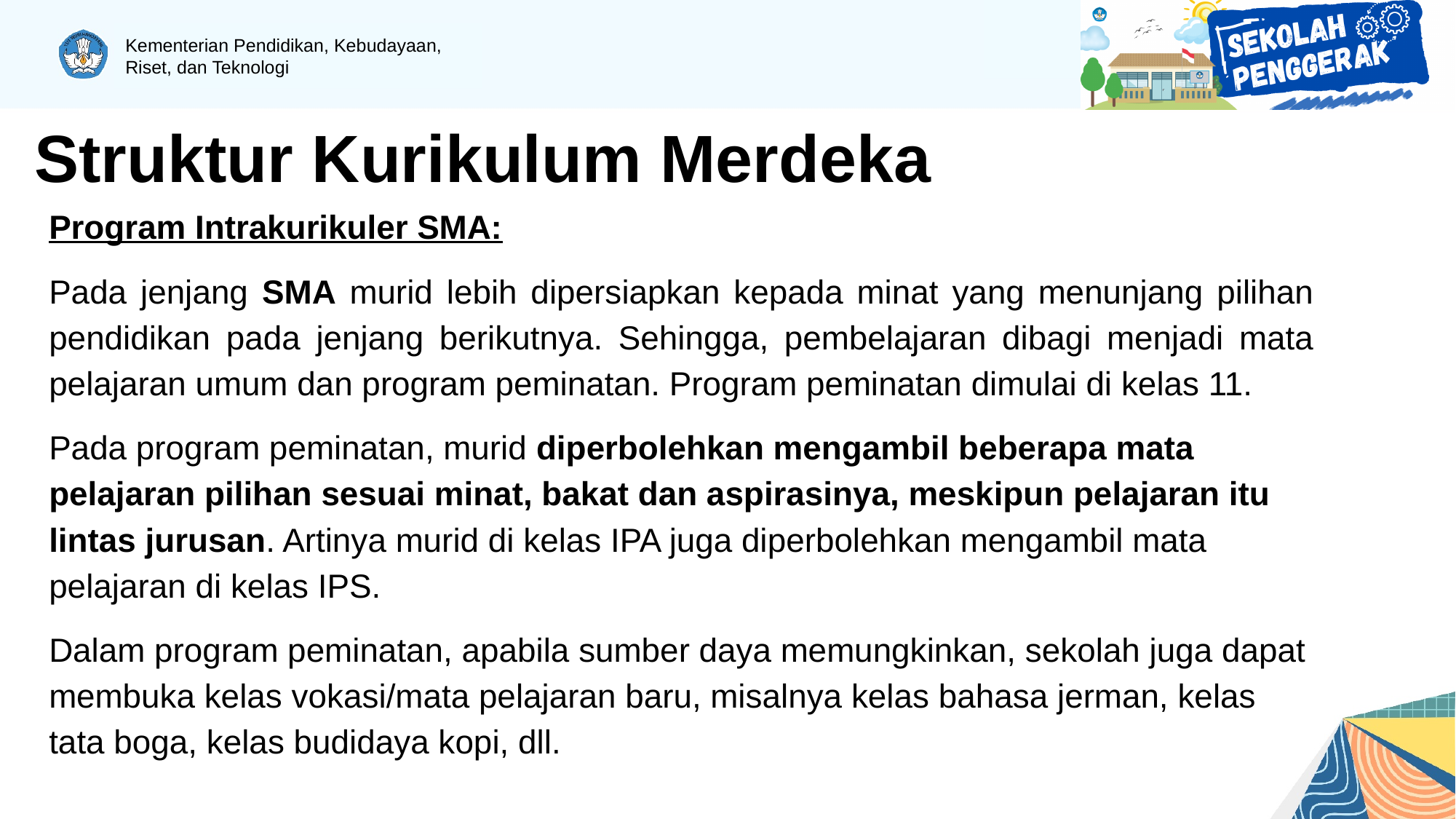

Struktur Kurikulum Merdeka

Program Intrakurikuler SMA:
Pada jenjang SMA murid lebih dipersiapkan kepada minat yang menunjang pilihan pendidikan pada jenjang berikutnya. Sehingga, pembelajaran dibagi menjadi mata pelajaran umum dan program peminatan. Program peminatan dimulai di kelas 11.
Pada program peminatan, murid diperbolehkan mengambil beberapa mata pelajaran pilihan sesuai minat, bakat dan aspirasinya, meskipun pelajaran itu lintas jurusan. Artinya murid di kelas IPA juga diperbolehkan mengambil mata pelajaran di kelas IPS.
Dalam program peminatan, apabila sumber daya memungkinkan, sekolah juga dapat membuka kelas vokasi/mata pelajaran baru, misalnya kelas bahasa jerman, kelas tata boga, kelas budidaya kopi, dll.